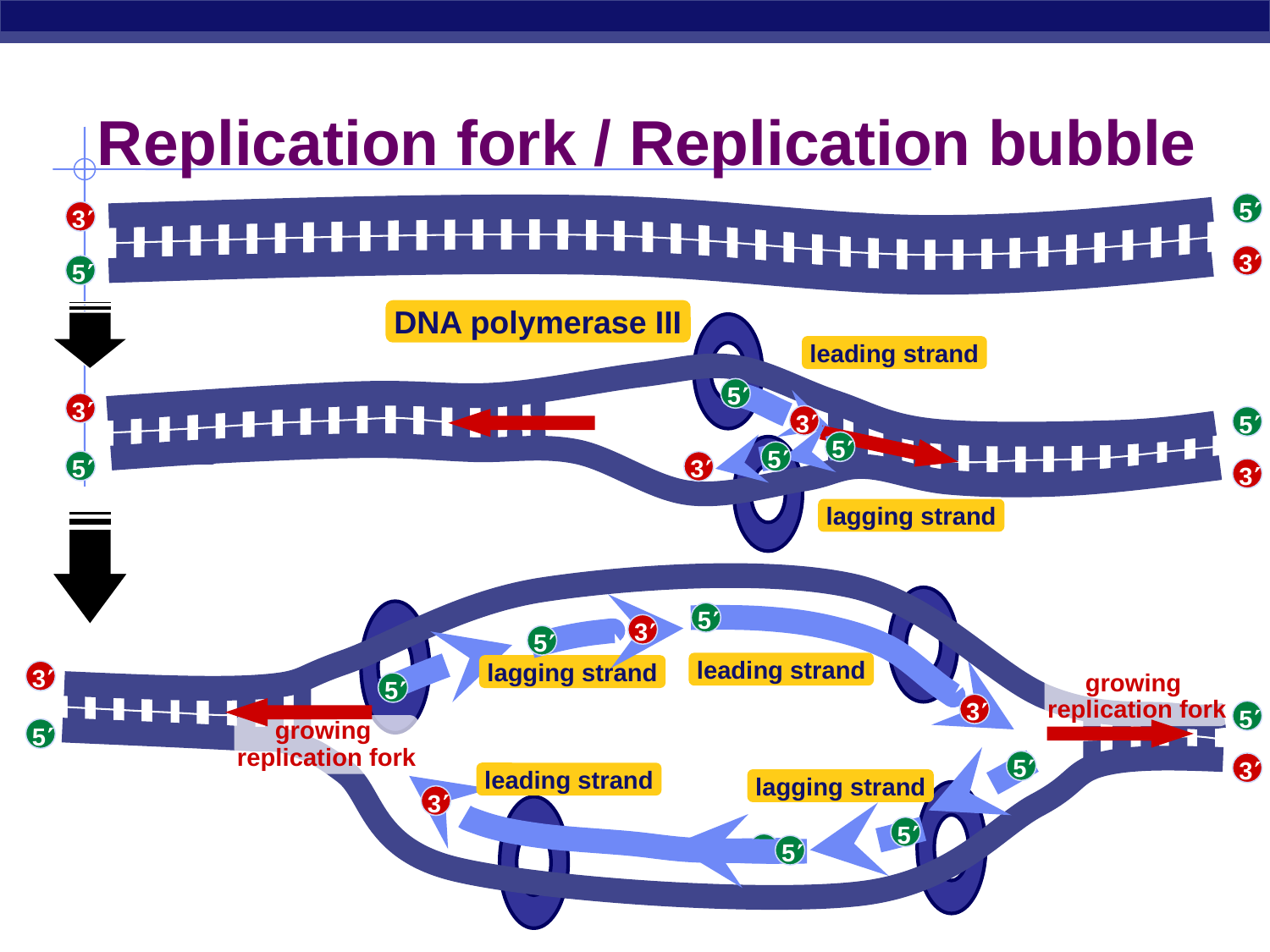

# Replication fork / Replication bubble
5′

3′

3′

5′

DNA polymerase III

leading strand

3′

5′

5′

3′

5′

3′

5′

5′

3′

lagging strand

3′

5′

5′

3′

5′

3′

3′

5′

5′

leading strand
lagging strand
growing
replication fork

growing
replication fork
5′

leading strand
lagging strand

3′

5′

5′

5′